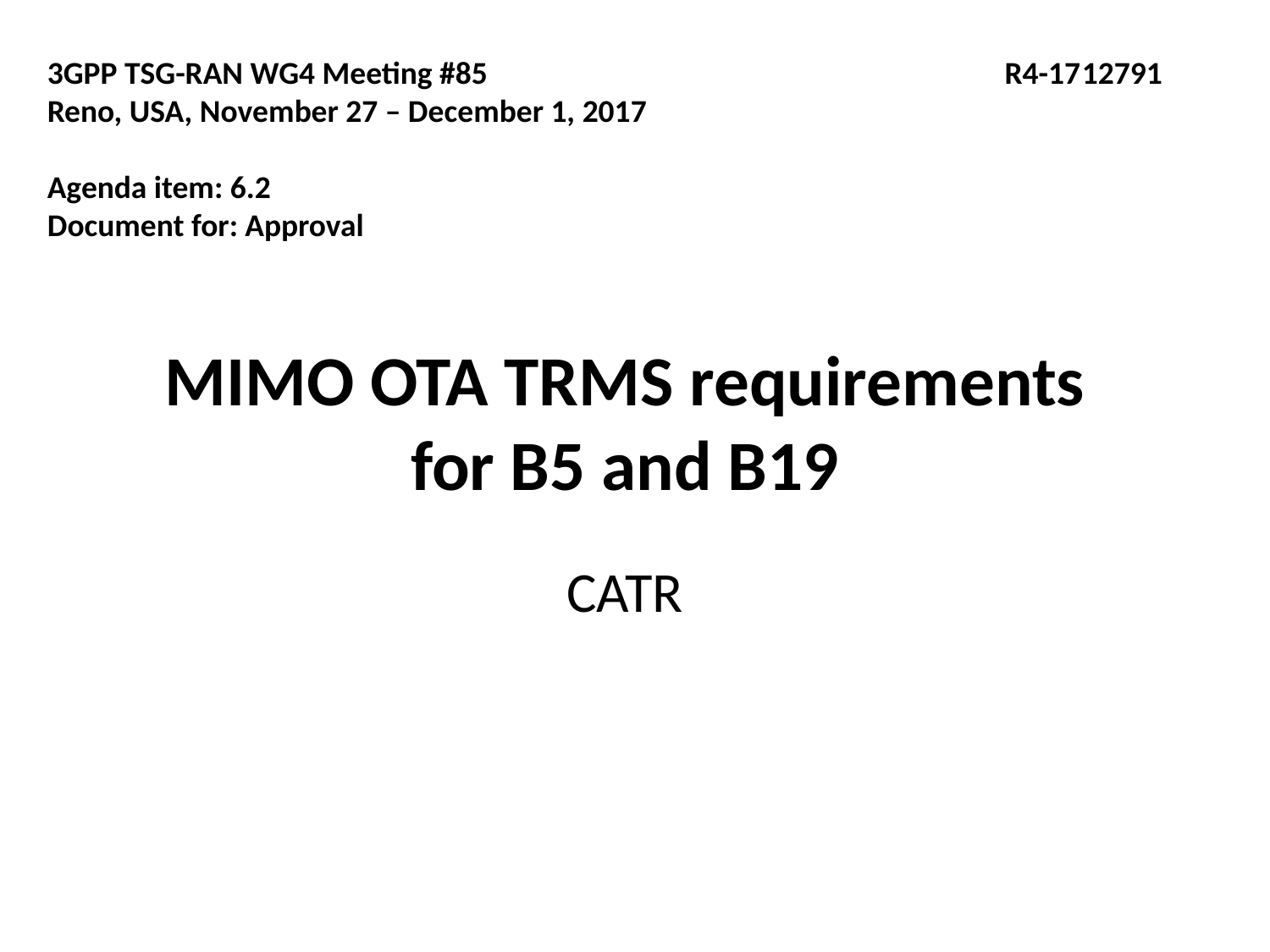

3GPP TSG-RAN WG4 Meeting #85                                                                        R4-1712791
Reno, USA, November 27 – December 1, 2017

Agenda item: 6.2
Document for: Approval

# MIMO OTA TRMS requirements for B5 and B19
CATR